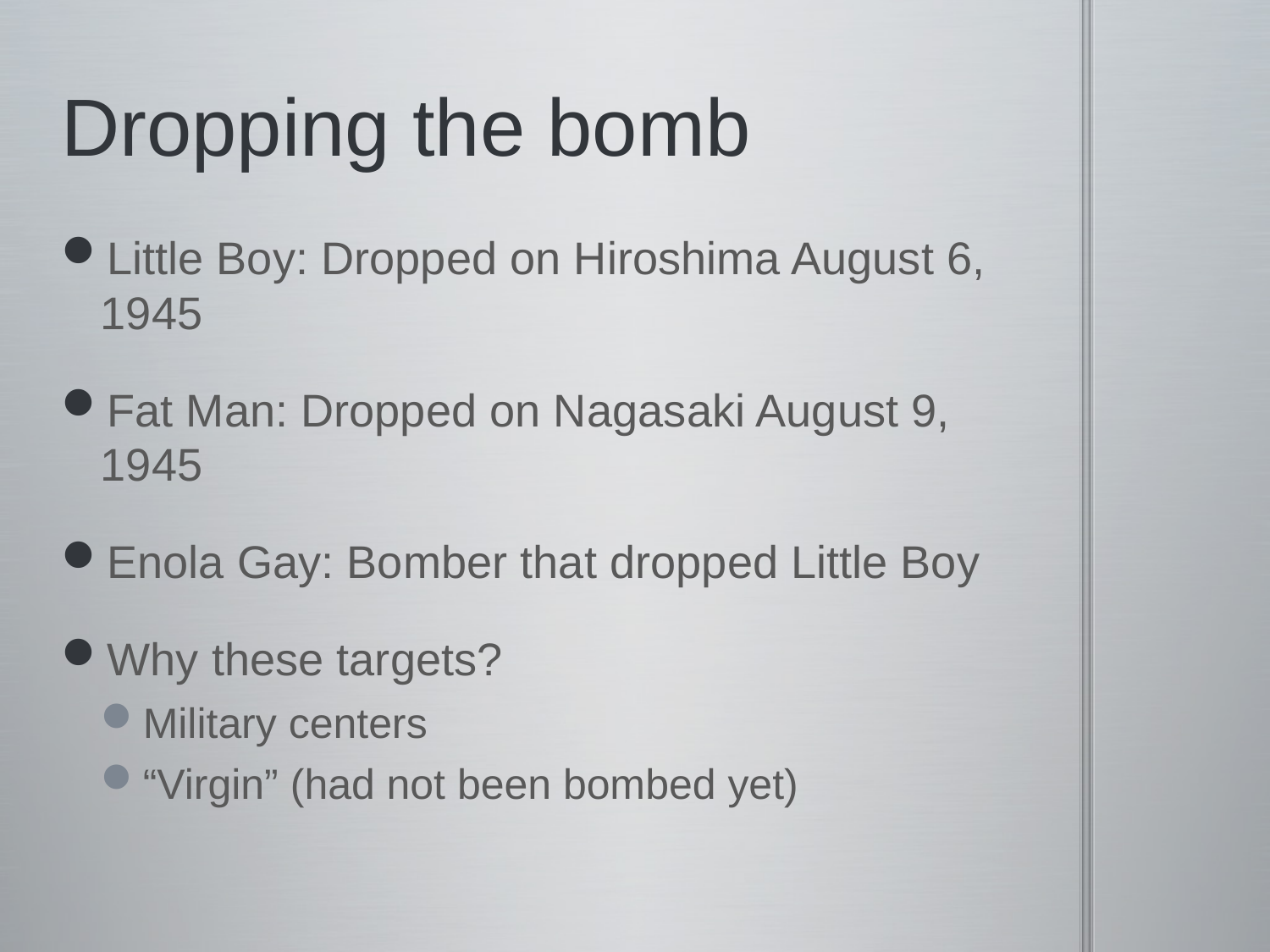

# Dropping the bomb
Little Boy: Dropped on Hiroshima August 6, 1945
Fat Man: Dropped on Nagasaki August 9, 1945
Enola Gay: Bomber that dropped Little Boy
Why these targets?
Military centers
“Virgin” (had not been bombed yet)